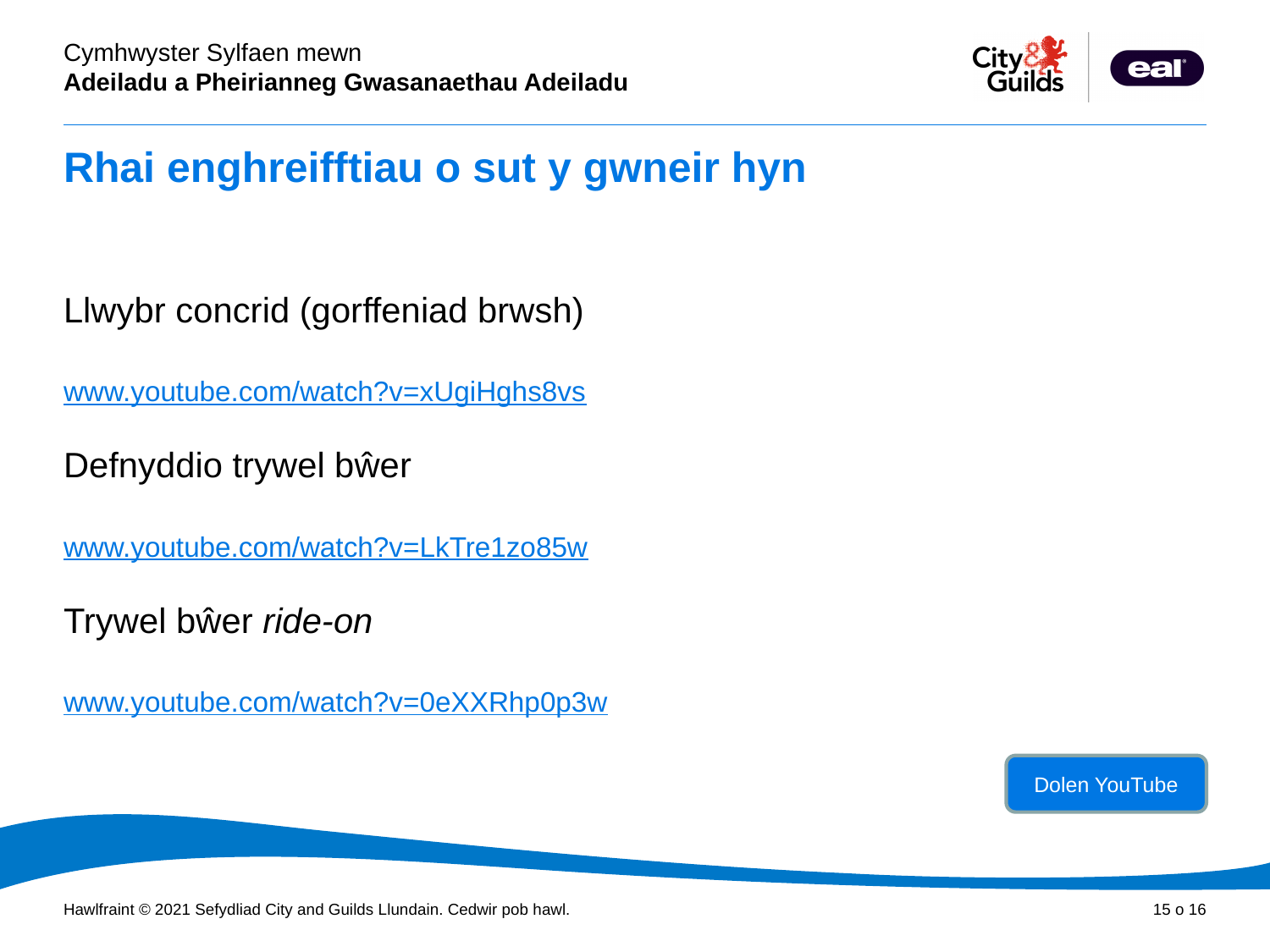

# Rhai enghreifftiau o sut y gwneir hyn

Llwybr concrid (gorffeniad brwsh)
www.youtube.com/watch?v=xUgiHghs8vs
Defnyddio trywel bŵer
www.youtube.com/watch?v=LkTre1zo85w
Trywel bŵer ride-on
www.youtube.com/watch?v=0eXXRhp0p3w

Dolen YouTube